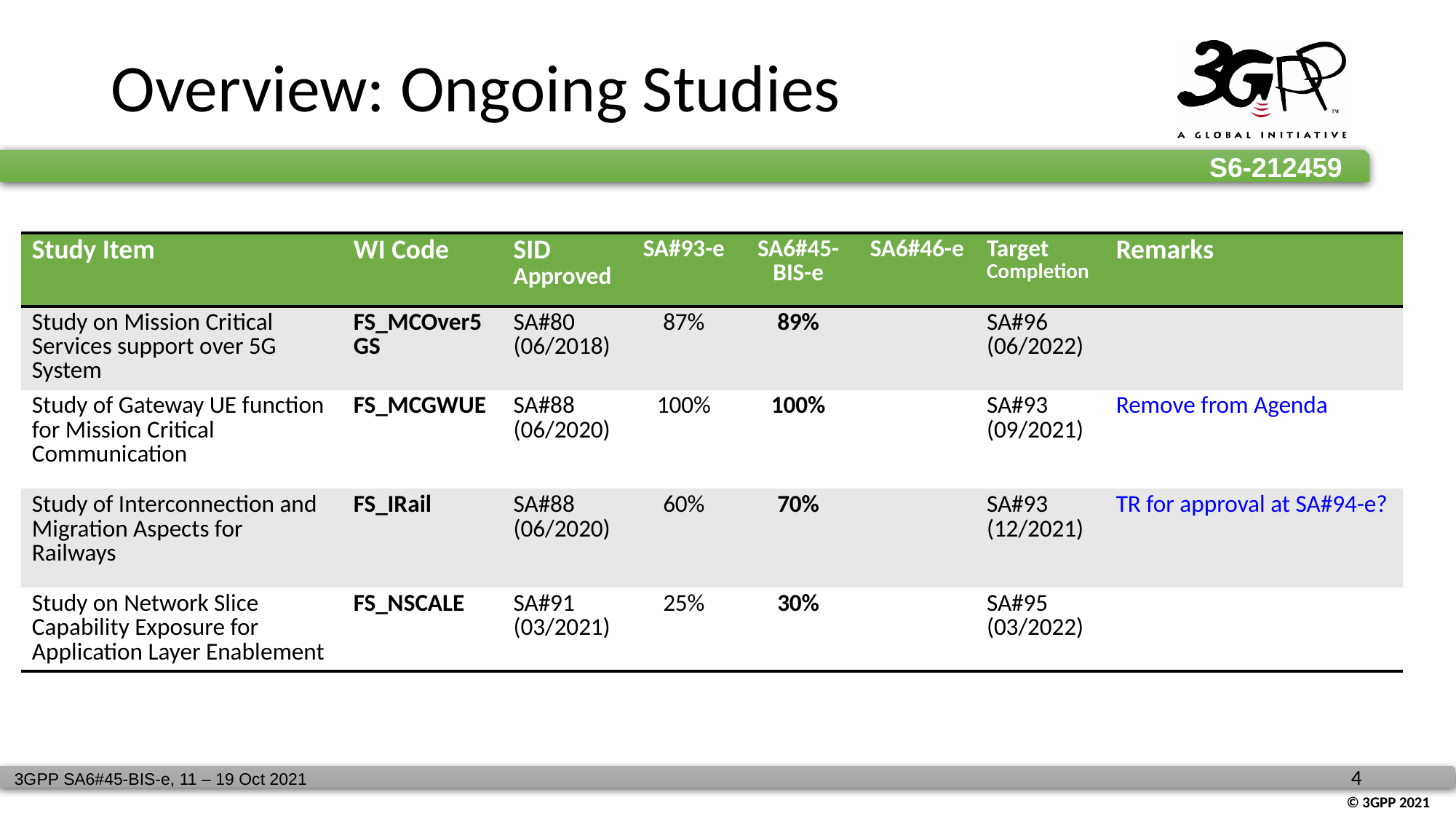

# Overview: Ongoing Studies
| Study Item | WI Code | SID Approved | SA#93-e | SA6#45-BIS-e | SA6#46-e | Target Completion | Remarks |
| --- | --- | --- | --- | --- | --- | --- | --- |
| Study on Mission Critical Services support over 5G System | FS\_MCOver5GS | SA#80 (06/2018) | 87% | 89% |  | SA#96 (06/2022) |  |
| Study of Gateway UE function for Mission Critical Communication | FS\_MCGWUE | SA#88 (06/2020) | 100% | 100% |  | SA#93 (09/2021) | Remove from Agenda |
| Study of Interconnection and Migration Aspects for Railways | FS\_IRail | SA#88 (06/2020) | 60% | 70% |  | SA#93 (12/2021) | TR for approval at SA#94-e? |
| Study on Network Slice Capability Exposure for Application Layer Enablement | FS\_NSCALE | SA#91 (03/2021) | 25% | 30% |  | SA#95 (03/2022) |  |